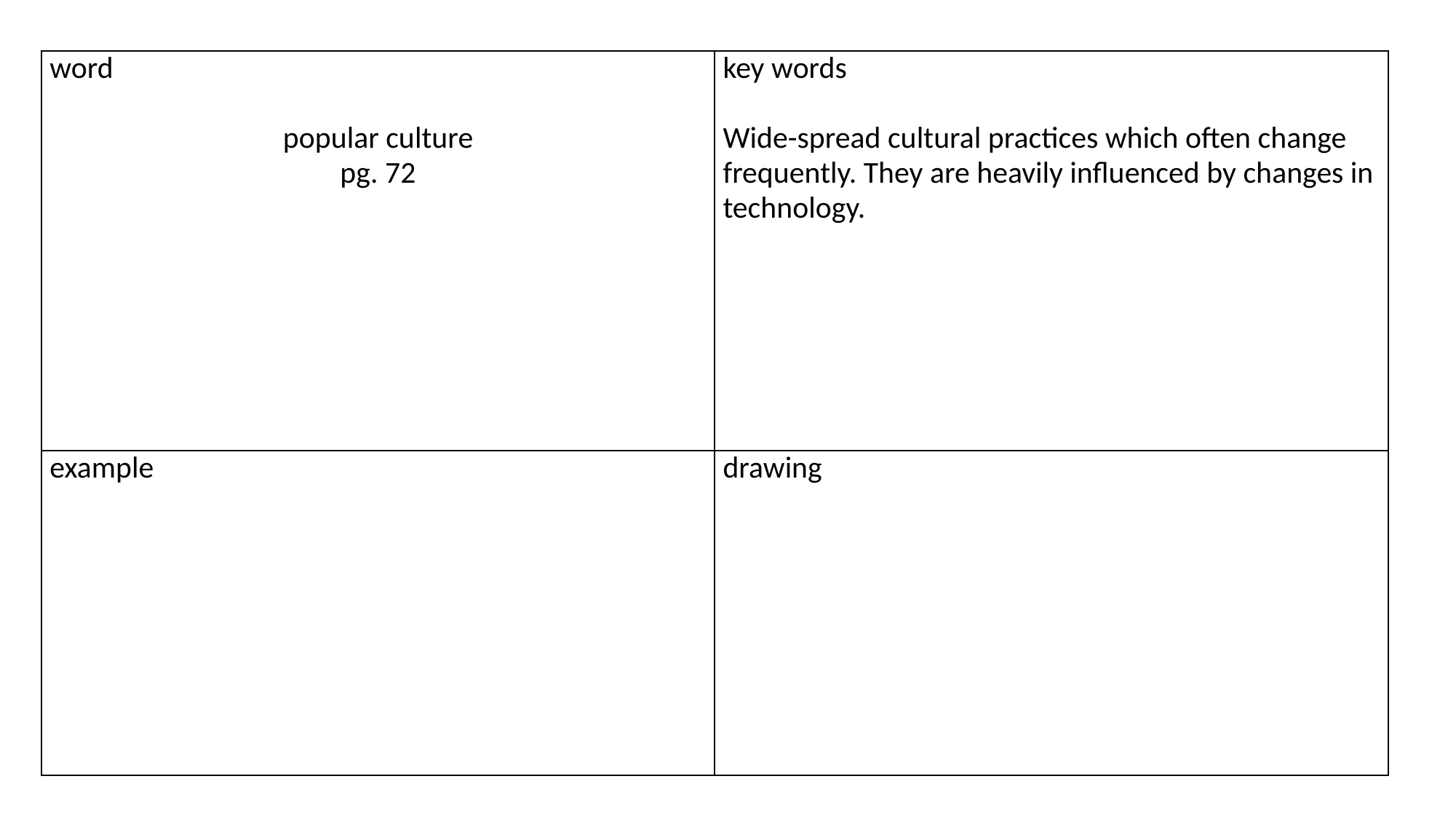

| word   popular culture pg. 72 | key words   Wide-spread cultural practices which often change frequently. They are heavily influenced by changes in technology. |
| --- | --- |
| example | drawing |